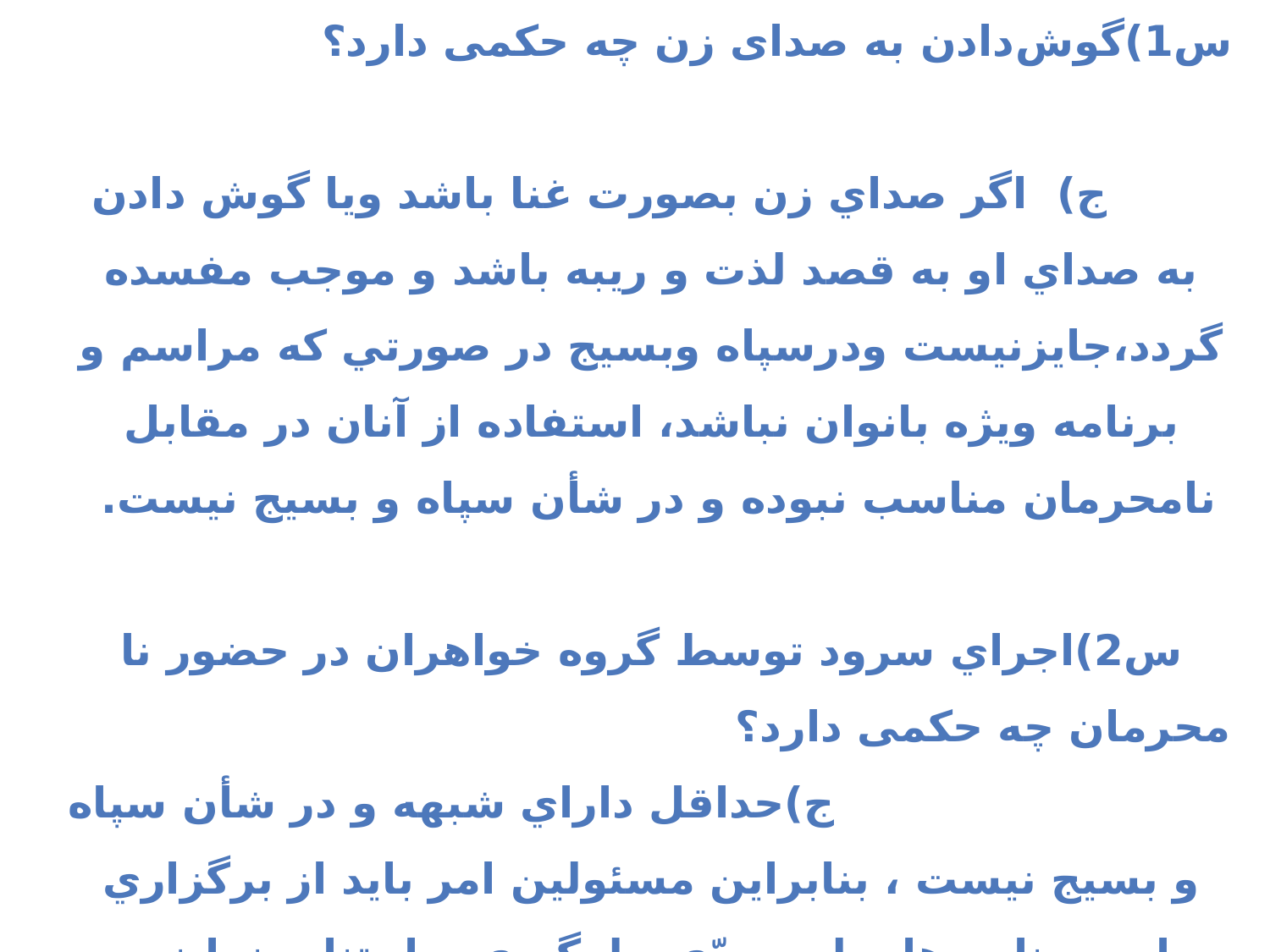

6/2-گوش‌دادن به صداى زن
س1)گوش‌دادن به صداى زن چه حکمی دارد؟                                                                                                        ج)  اگر صداي زن بصورت غنا باشد ویا گوش دادن به صداي او به قصد لذت و ريبه باشد و موجب مفسده گردد،جایزنیست ودرسپاه وبسیج در صورتي كه مراسم و برنامه ويژه بانوان نباشد، استفاده از آنان در مقابل نامحرمان مناسب نبوده و در شأن سپاه و بسيج نيست.

س2)اجراي سرود توسط گروه خواهران در حضور نا محرمان چه حکمی دارد؟                                                                         ج)حداقل داراي شبهه و در شأن سپاه و بسيج نيست ، بنابراين مسئولين امر بايد از برگزاري اين برنامه ها بطور جدّي جلوگيري و اجتناب نمايند.